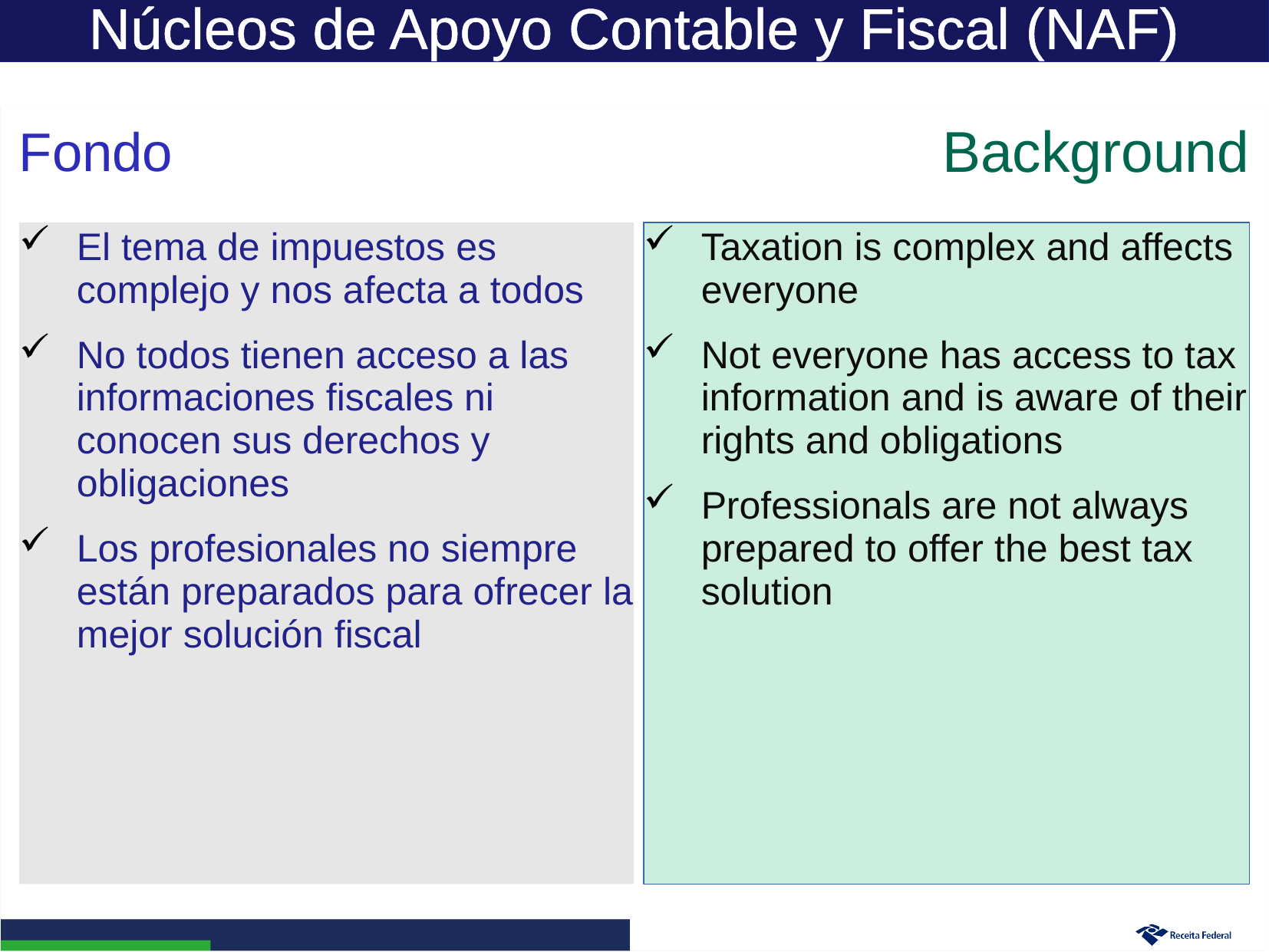

Núcleos de Apoyo Contable y Fiscal (NAF)
Background
# Fondo
El tema de impuestos es complejo y nos afecta a todos
No todos tienen acceso a las informaciones fiscales ni conocen sus derechos y obligaciones
Los profesionales no siempre están preparados para ofrecer la mejor solución fiscal
Taxation is complex and affects everyone
Not everyone has access to tax information and is aware of their rights and obligations
Professionals are not always prepared to offer the best tax solution